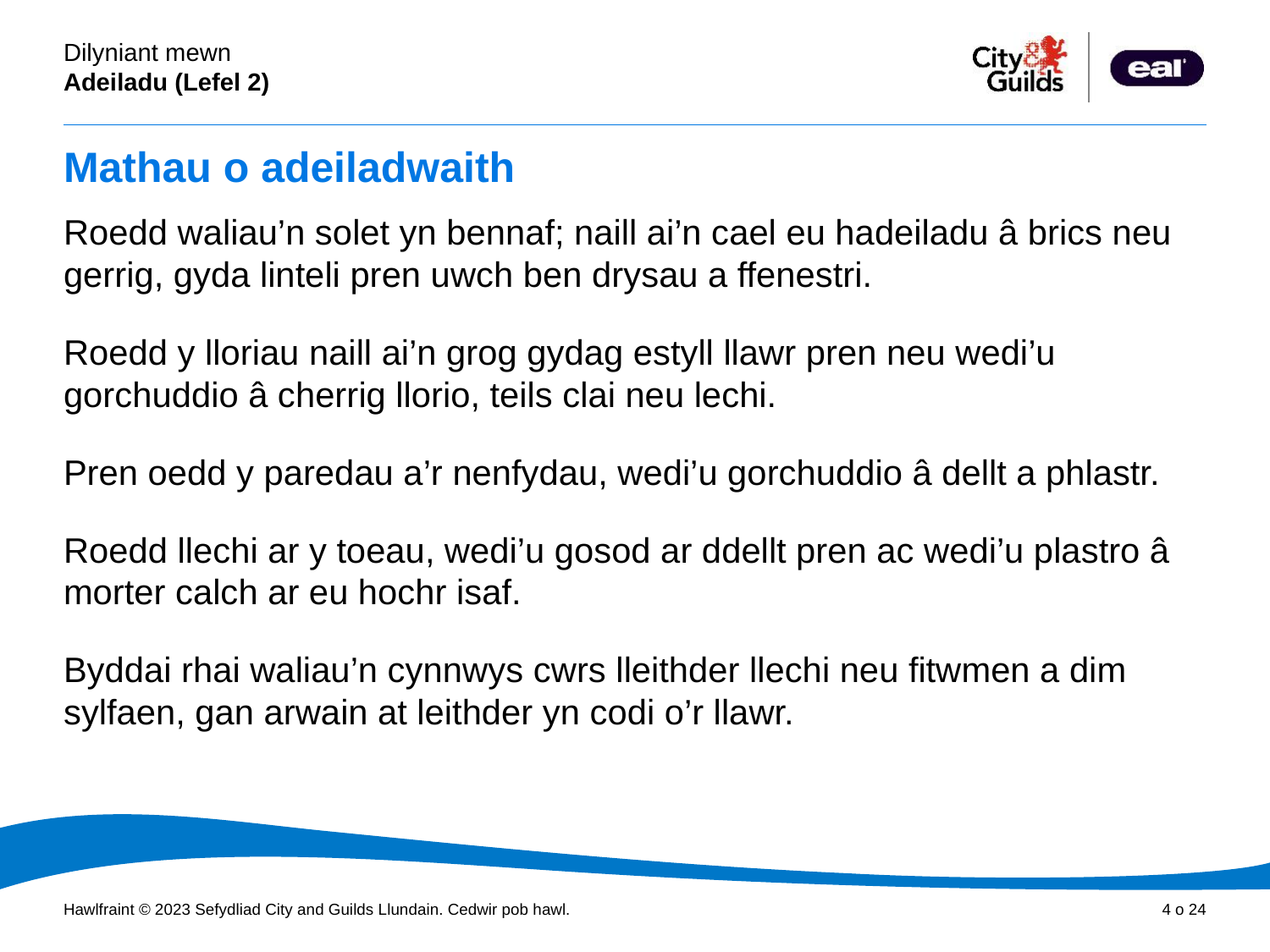

# Mathau o adeiladwaith
Roedd waliau’n solet yn bennaf; naill ai’n cael eu hadeiladu â brics neu gerrig, gyda linteli pren uwch ben drysau a ffenestri.
Roedd y lloriau naill ai’n grog gydag estyll llawr pren neu wedi’u gorchuddio â cherrig llorio, teils clai neu lechi.
Pren oedd y paredau a’r nenfydau, wedi’u gorchuddio â dellt a phlastr.
Roedd llechi ar y toeau, wedi’u gosod ar ddellt pren ac wedi’u plastro â morter calch ar eu hochr isaf.
Byddai rhai waliau’n cynnwys cwrs lleithder llechi neu fitwmen a dim sylfaen, gan arwain at leithder yn codi o’r llawr.